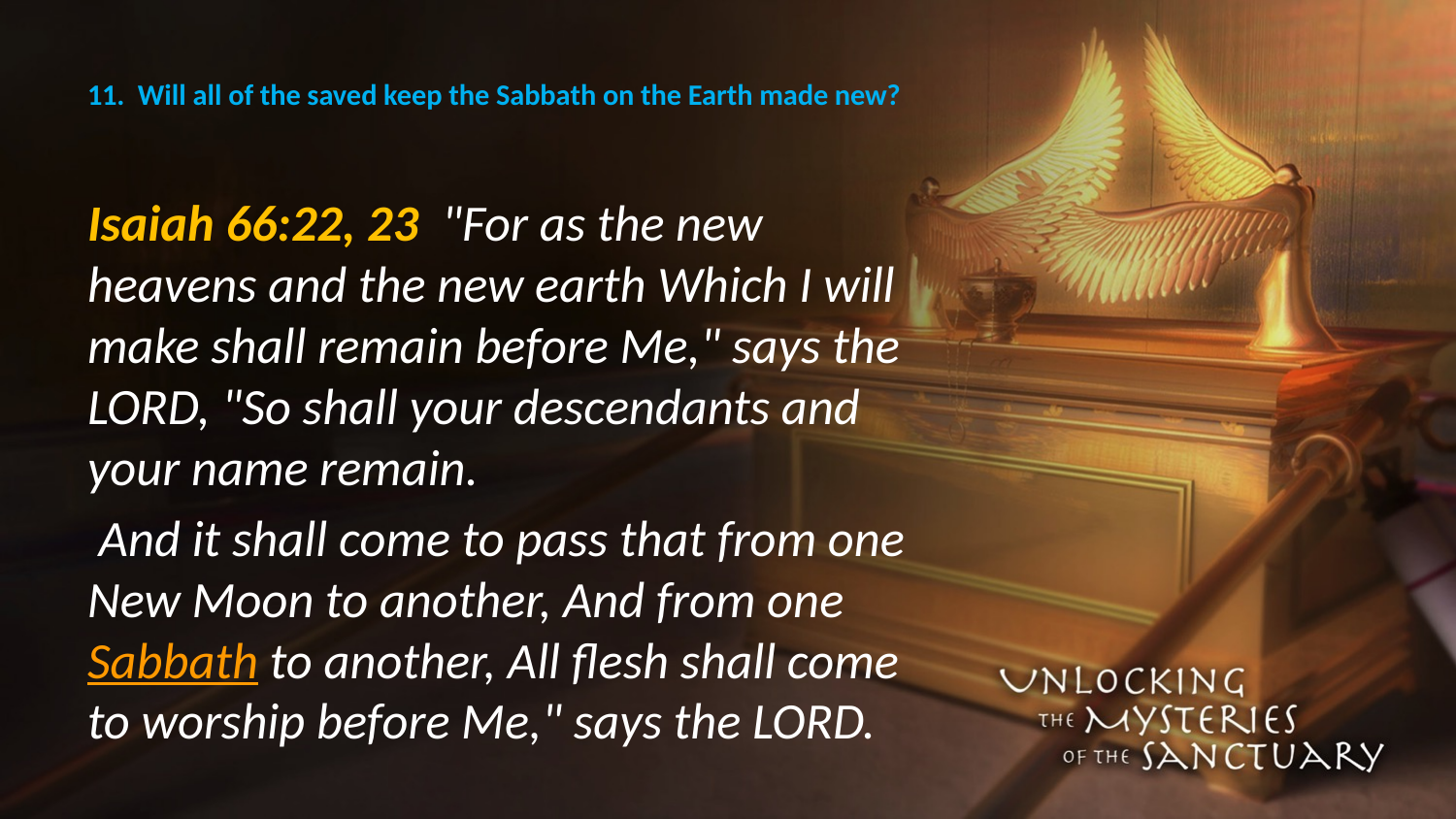

# 11.  Will all of the saved keep the Sabbath on the Earth made new?

Isaiah 66:22, 23  "For as the new heavens and the new earth Which I will make shall remain before Me," says the LORD, "So shall your descendants and your name remain.
 And it shall come to pass that from one New Moon to another, And from one Sabbath to another, All flesh shall come to worship before Me," says the LORD.